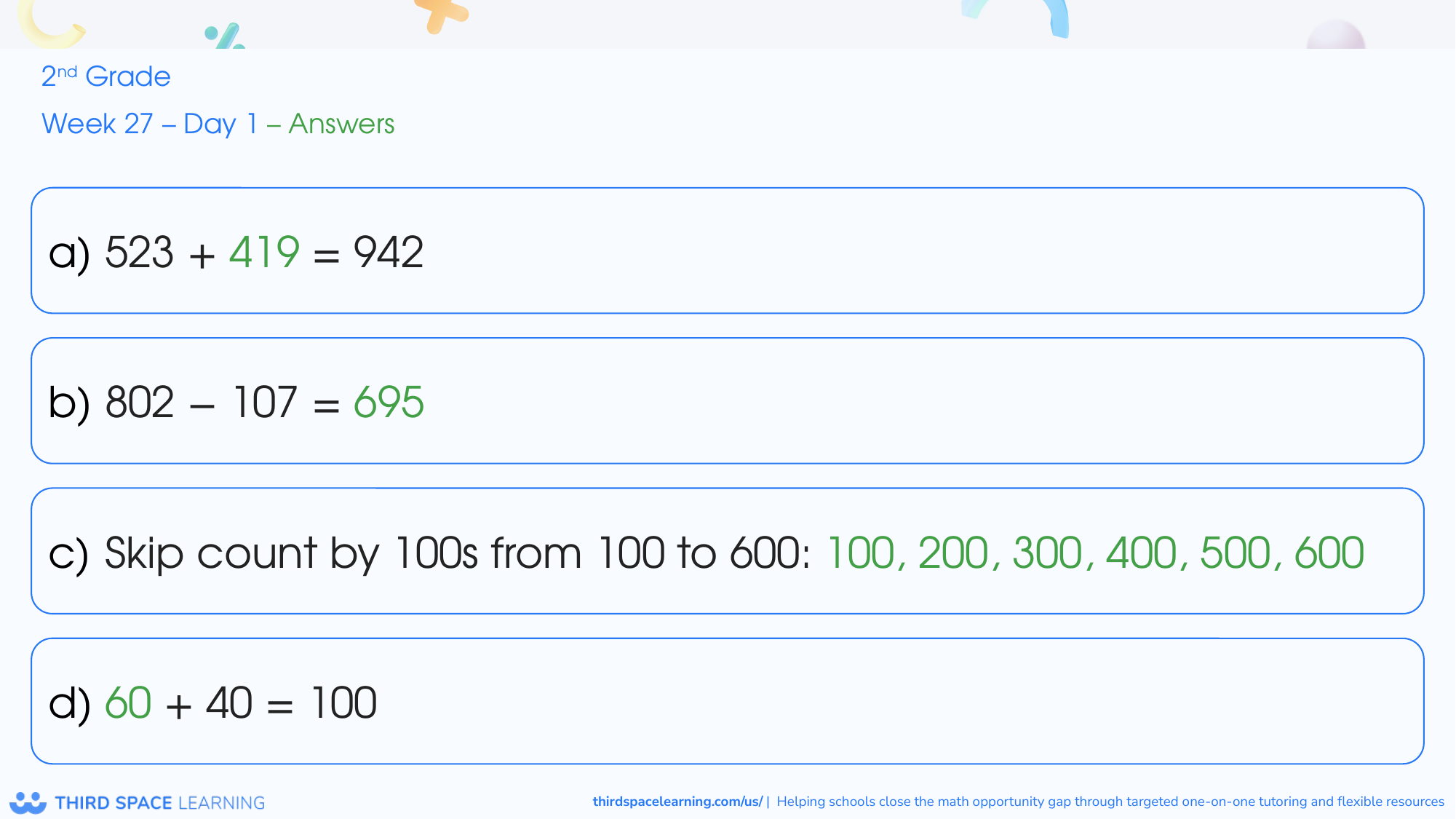

2nd Grade
Week 27 – Day 1 – Answers
523 + 419 = 942
802 − 107 = 695
Skip count by 100s from 100 to 600: 100, 200, 300, 400, 500, 600
60 + 40 = 100